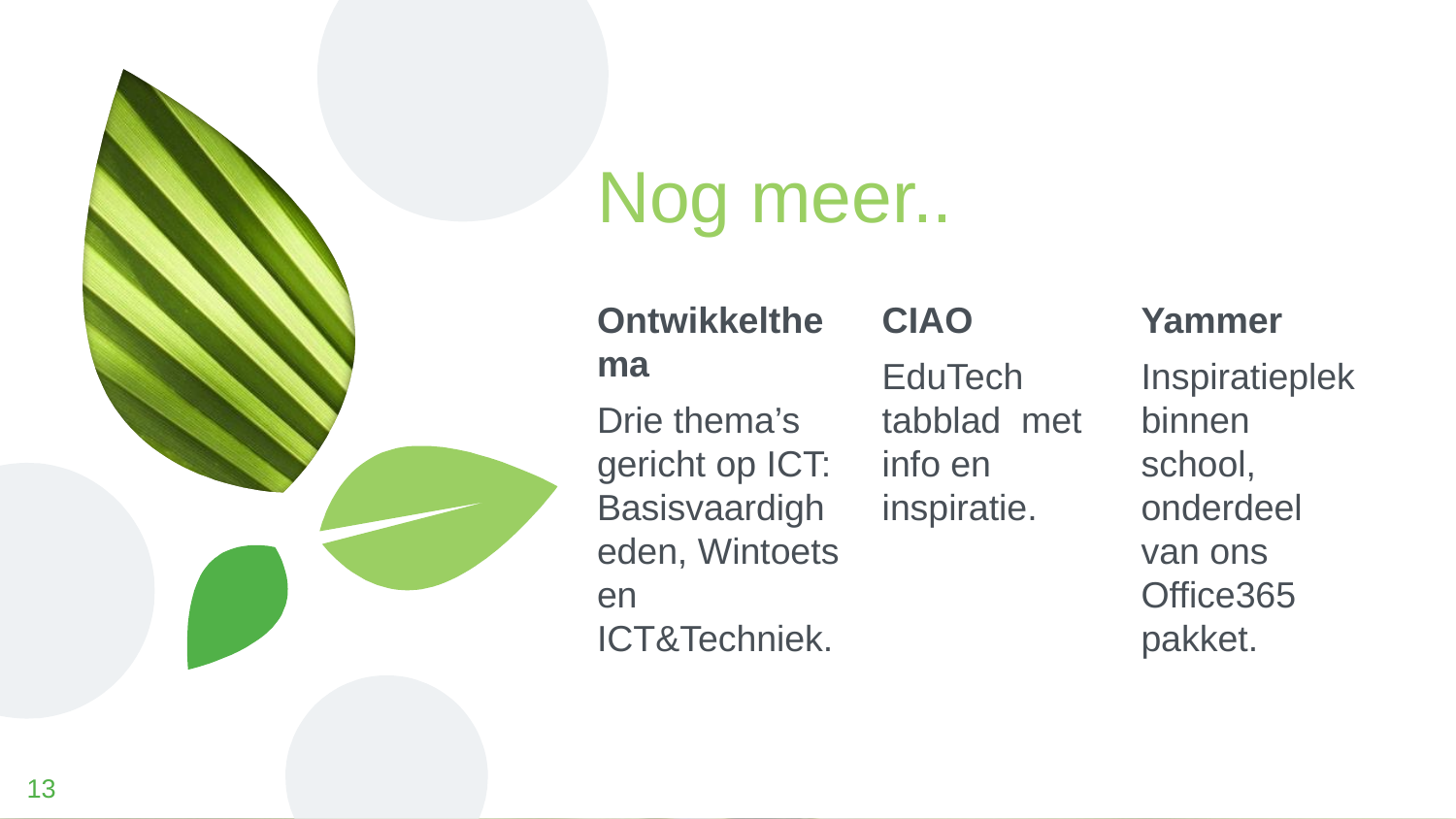

# Nog meer..
Ontwikkelthema
Drie thema’s gericht op ICT: Basisvaardigheden, Wintoets en ICT&Techniek.

CIAO
EduTech tabblad  met info en inspiratie.
Yammer
Inspiratieplek binnen school, onderdeel van ons Office365 pakket.

13